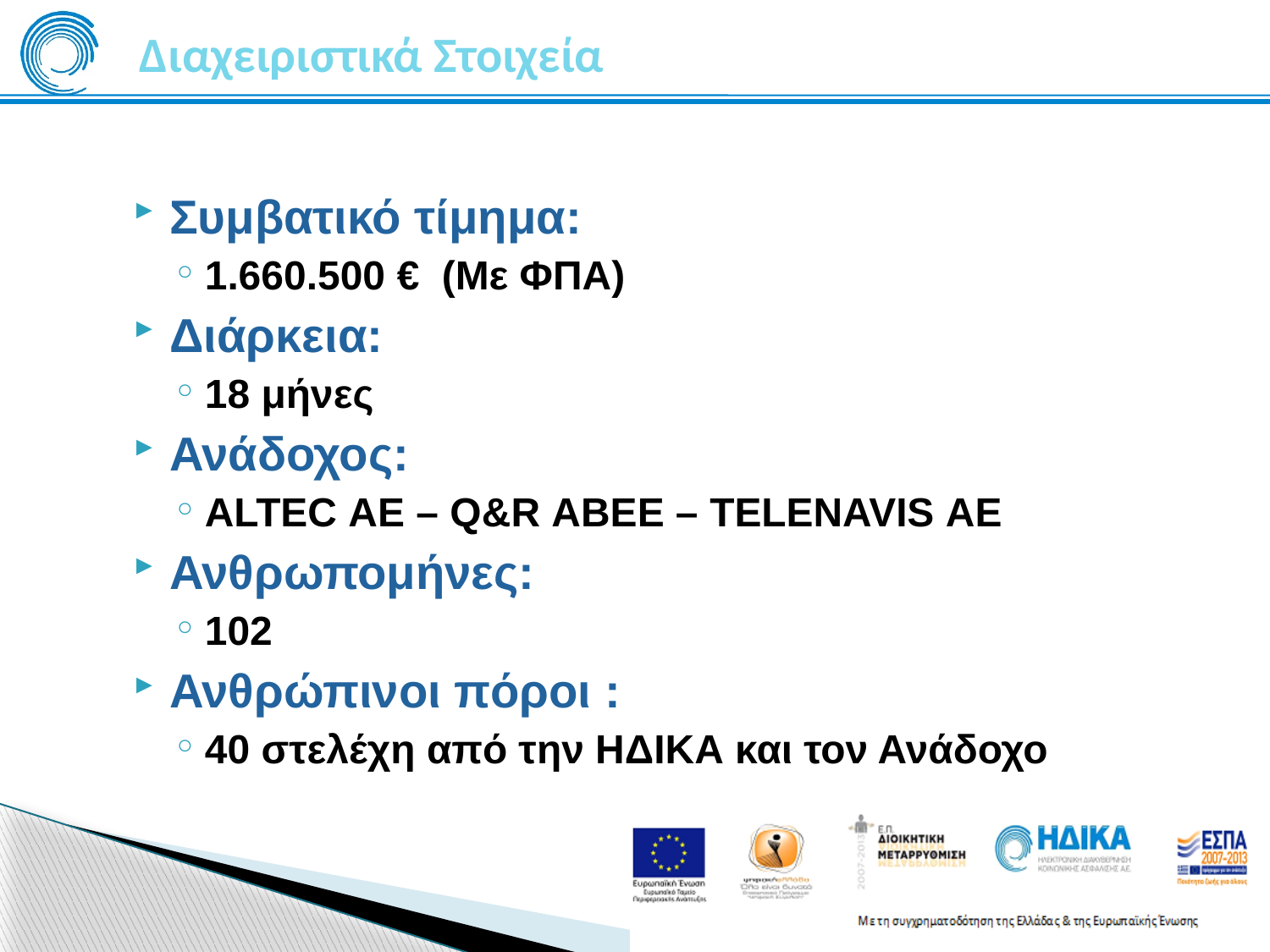

# Διαχειριστικά Στοιχεία

Συμβατικό τίμημα:
1.660.500 €  (Με ΦΠΑ)
Διάρκεια:
18 μήνες
Ανάδοχος:
ALTEC ΑΕ – Q&R ΑΒΕΕ – TELENAVIS ΑΕ
Ανθρωπομήνες:
102
Ανθρώπινοι πόροι :
40 στελέχη από την ΗΔΙΚΑ και τον Ανάδοχο